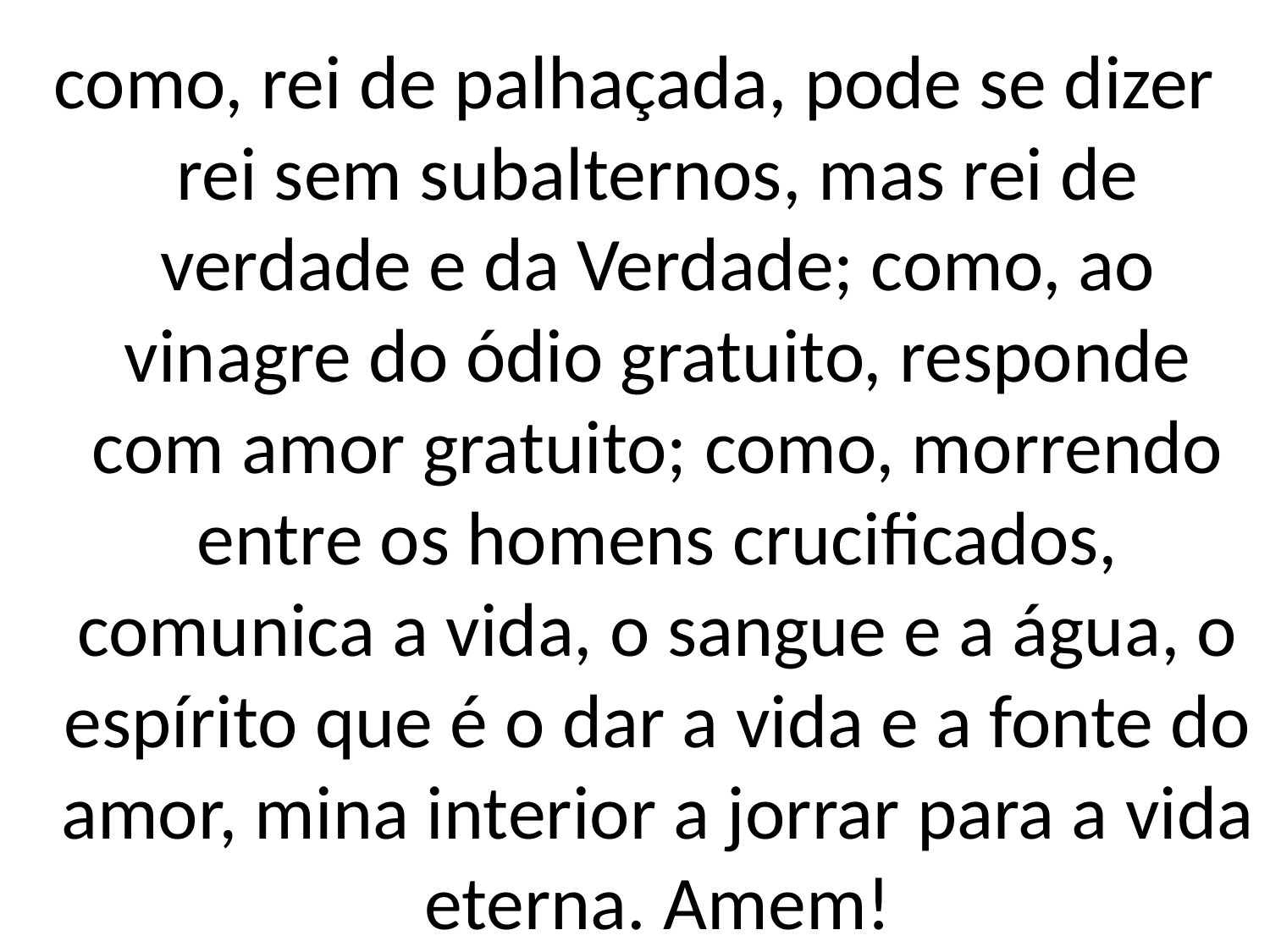

como, rei de palhaçada, pode se dizer rei sem subalternos, mas rei de verdade e da Verdade; como, ao vinagre do ódio gratuito, responde com amor gratuito; como, morrendo entre os homens crucificados, comunica a vida, o sangue e a água, o espírito que é o dar a vida e a fonte do amor, mina interior a jorrar para a vida eterna. Amem!

#